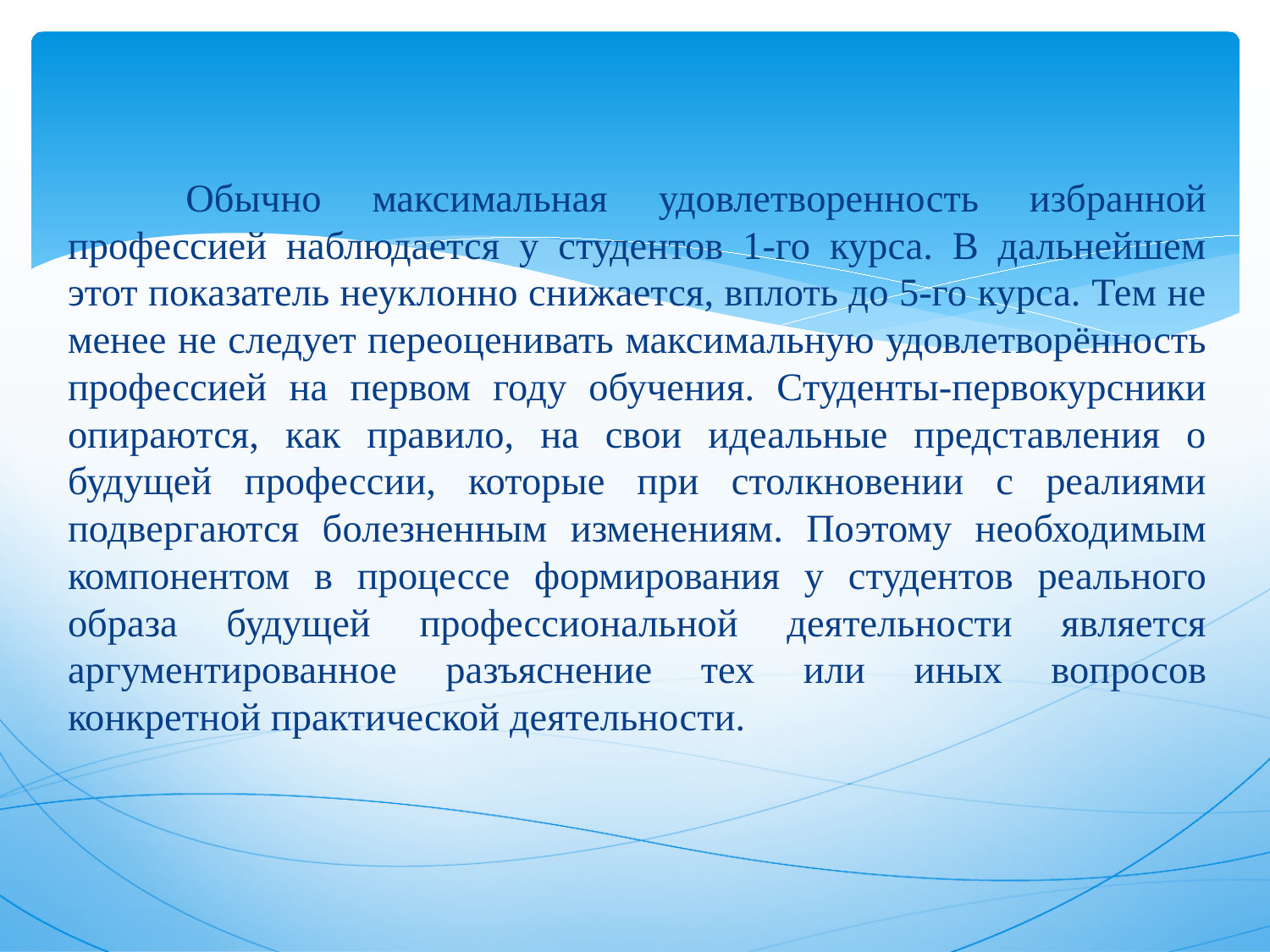

Обычно максимальная удовлетворенность избранной профессией наблюдается у студентов 1-го курса. В дальнейшем этот показатель неуклонно снижается, вплоть до 5-го курса. Тем не менее не следует переоценивать максимальную удовлетворённость профессией на первом году обучения. Студенты-первокурсники опираются, как правило, на свои идеальные представления о будущей профессии, которые при столкновении с реалиями подвергаются болезненным изменениям. Поэтому необходимым компонентом в процессе формирования у студентов реального образа будущей профессиональной деятельности является аргументированное разъяснение тех или иных вопросов конкретной практической деятельности.